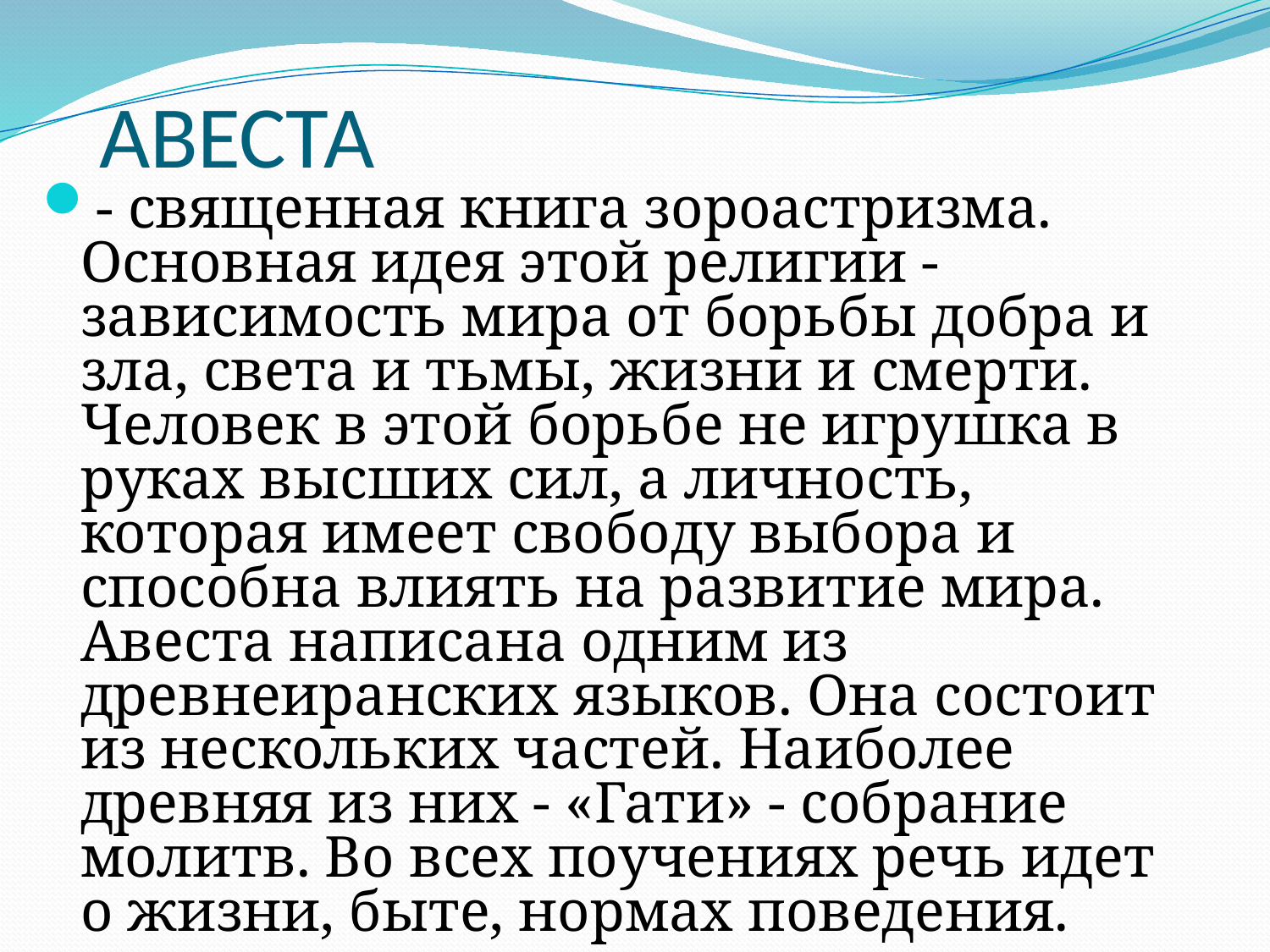

АВЕСТА
- священная книга зороастризма. Основная идея этой религии - зависимость мира от борьбы добра и зла, света и тьмы, жизни и смерти. Человек в этой борьбе не игрушка в руках высших сил, а личность, которая имеет свободу выбора и способна влиять на развитие мира. Авеста написана одним из древнеиранских языков. Она состоит из нескольких частей. Наиболее древняя из них - «Гати» - собрание молитв. Во всех поучениях речь идет о жизни, быте, нормах поведения.